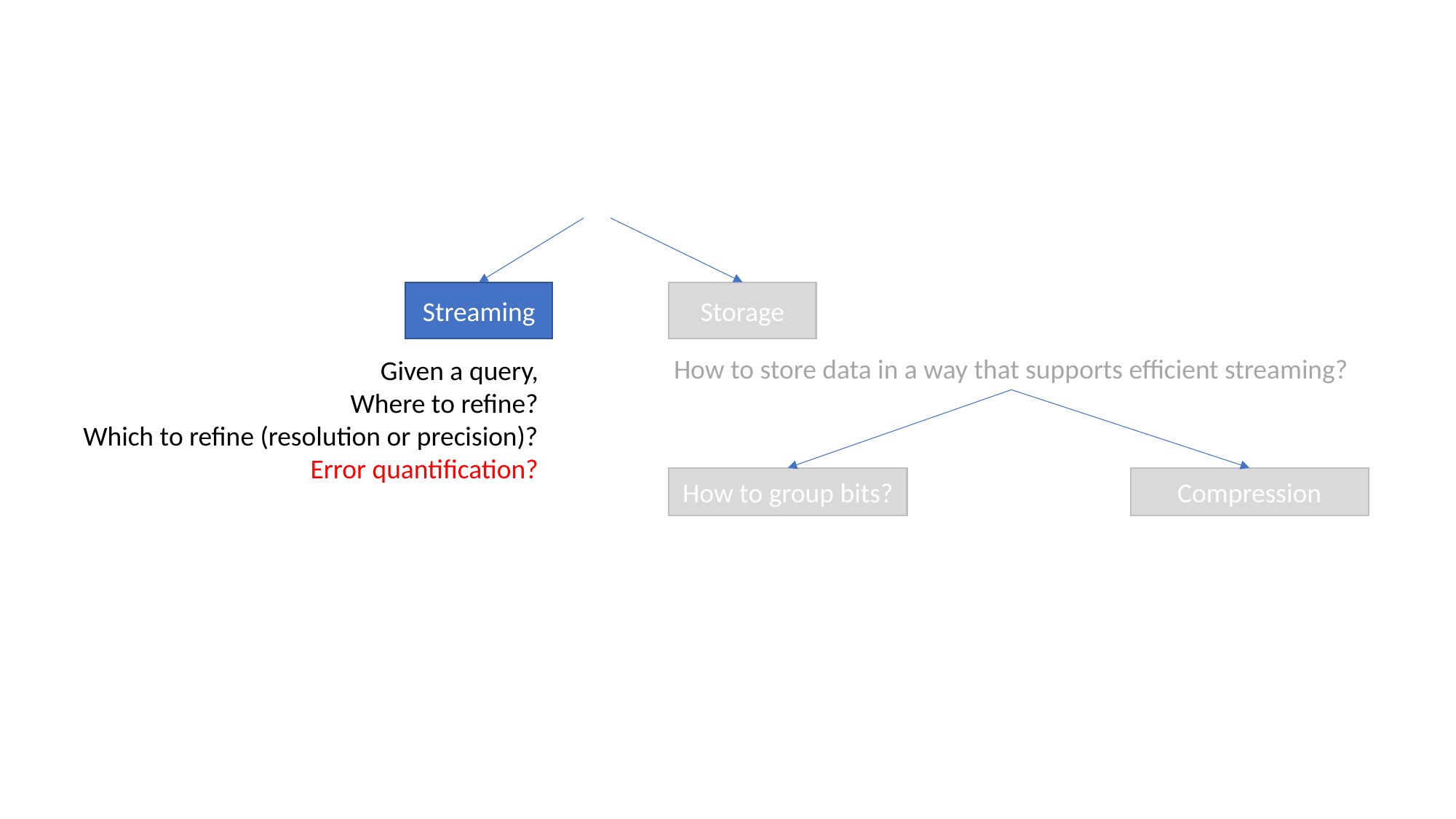

#
Streaming
Storage
How to store data in a way that supports efficient streaming?
Given a query,
Where to refine?
Which to refine (resolution or precision)?
Error quantification?
How to group bits?
Compression